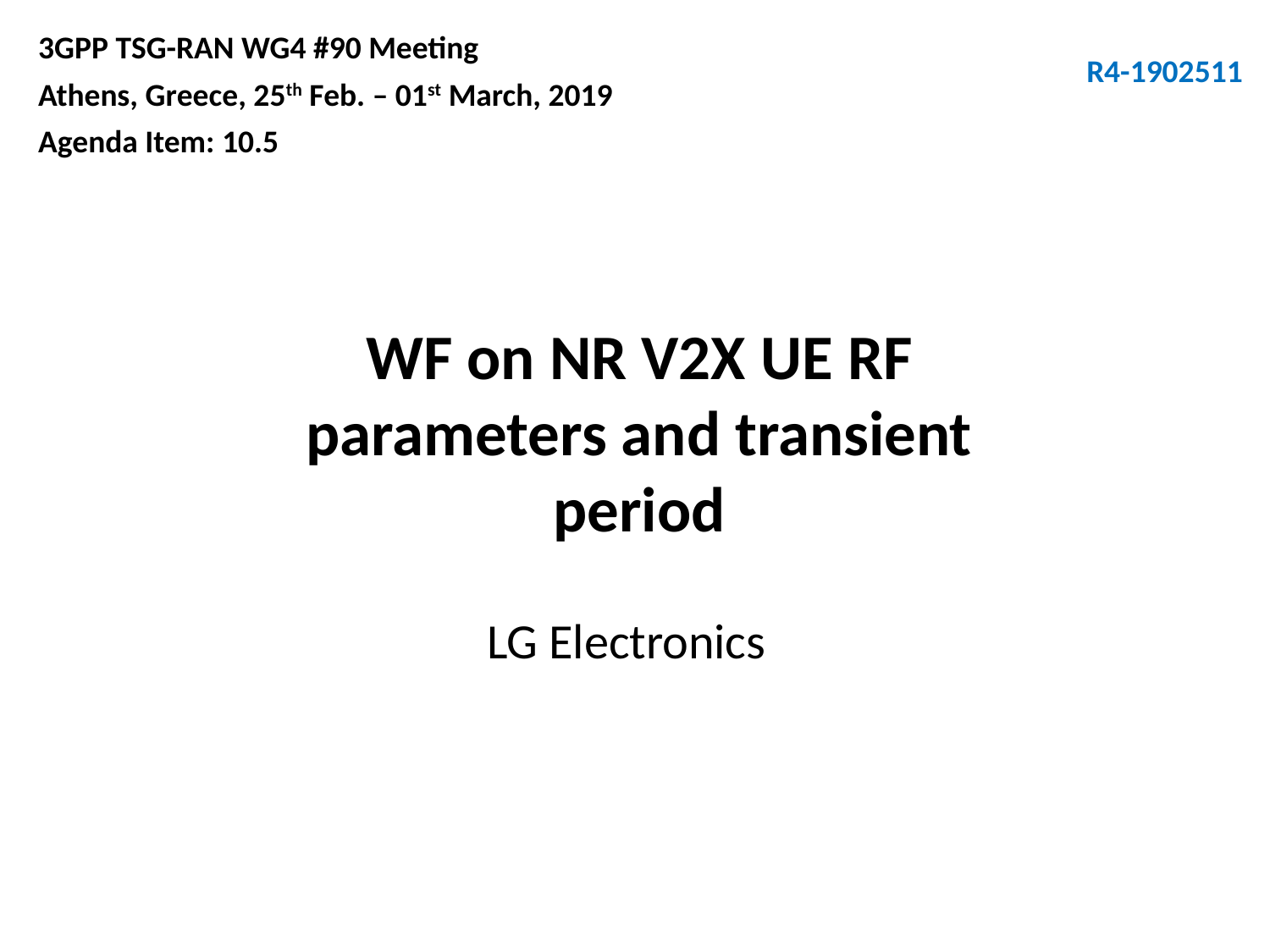

3GPP TSG-RAN WG4 #90 Meeting
Athens, Greece, 25th Feb. – 01st March, 2019
Agenda Item: 10.5
R4-1902511
# WF on NR V2X UE RF parameters and transient period
LG Electronics